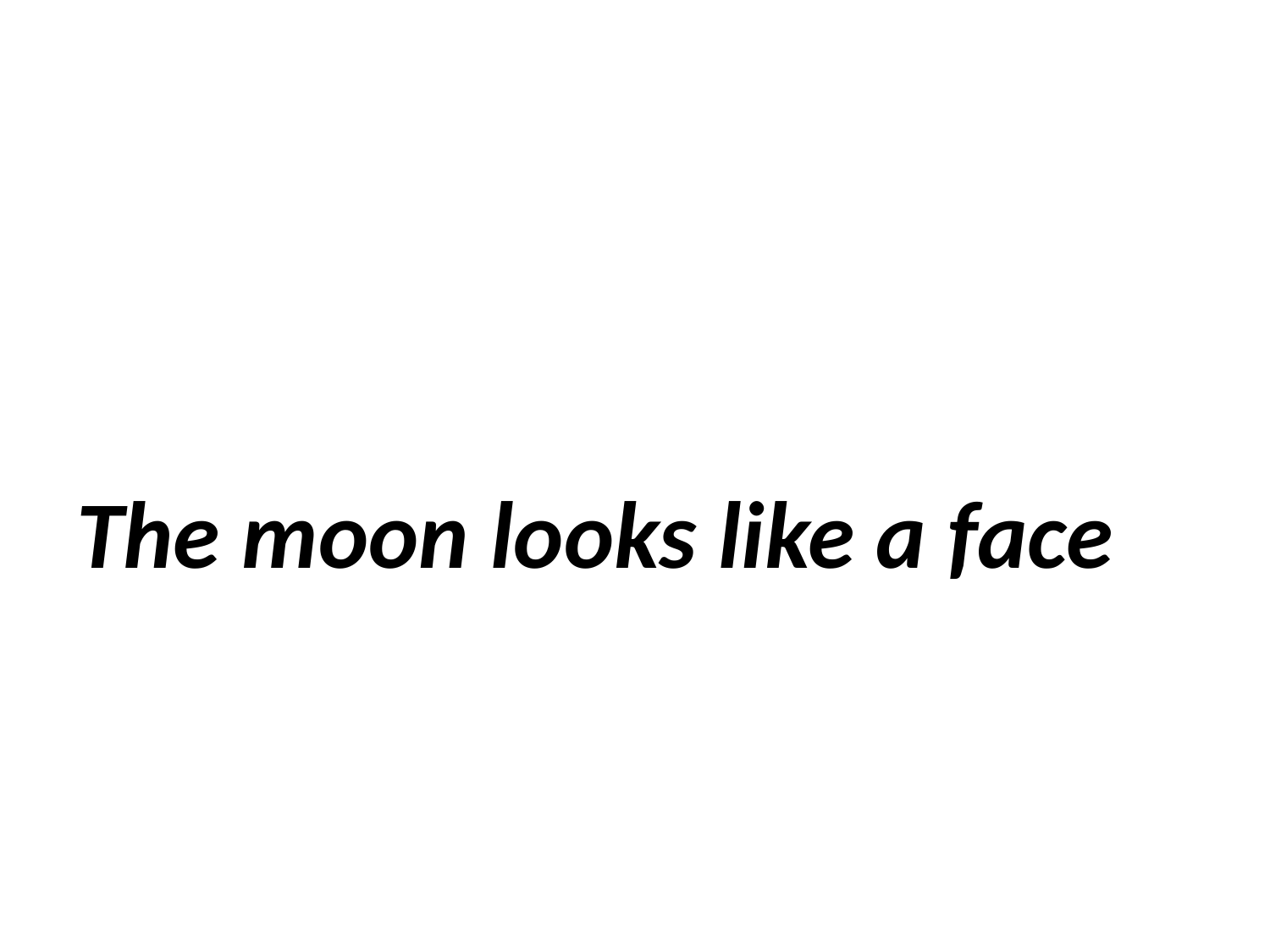

#

The moon looks like a face